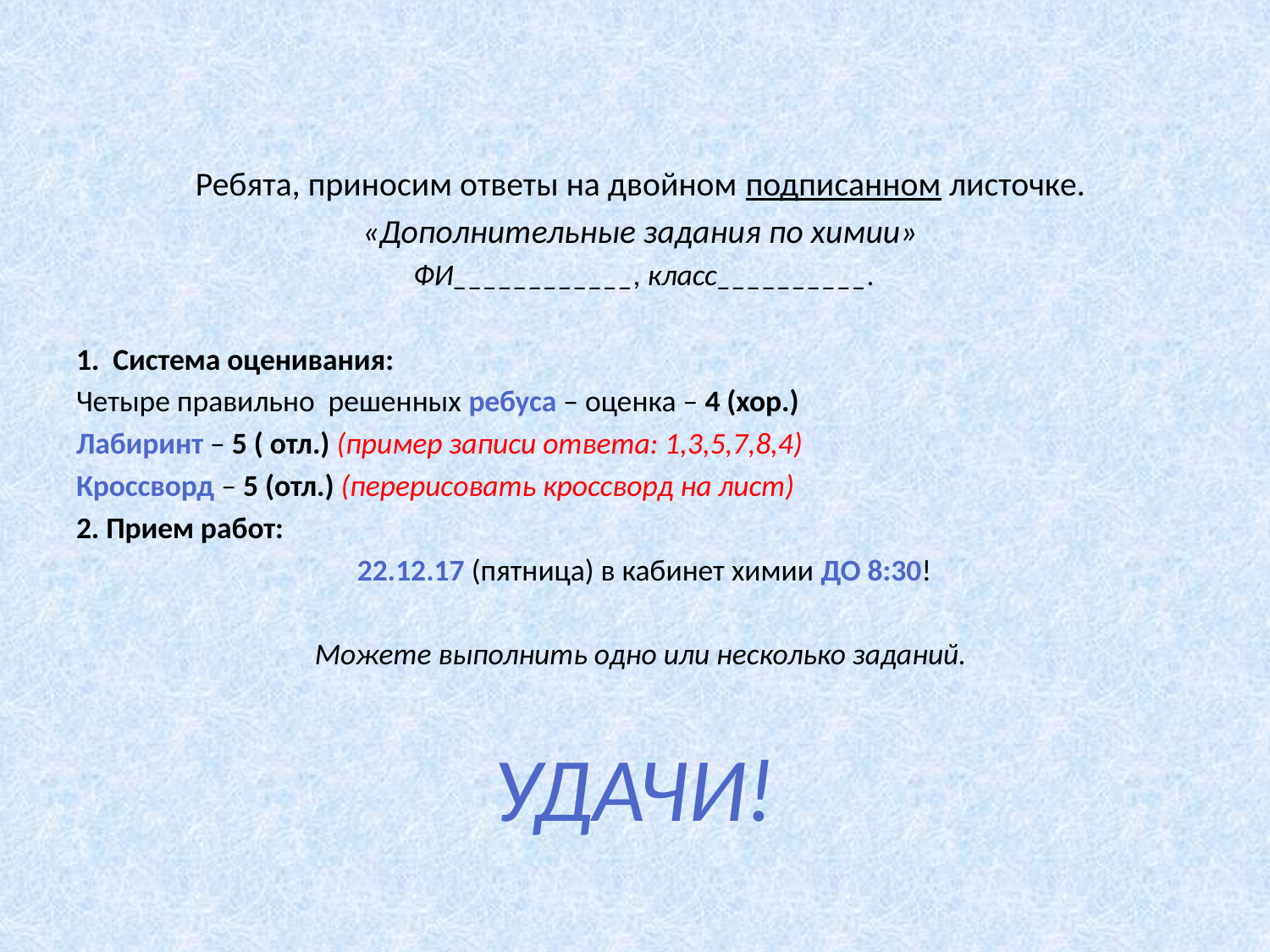

Ребята, приносим ответы на двойном подписанном листочке.
«Дополнительные задания по химии»
ФИ____________, класс__________.

1.  Система оценивания:
Четыре правильно  решенных ребуса – оценка – 4 (хор.)
Лабиринт – 5 ( отл.) (пример записи ответа: 1,3,5,7,8,4)
Кроссворд – 5 (отл.) (перерисовать кроссворд на лист)
2. Прием работ:
22.12.17 (пятница) в кабинет химии ДО 8:30!

Можете выполнить одно или несколько заданий.

УДАЧИ!